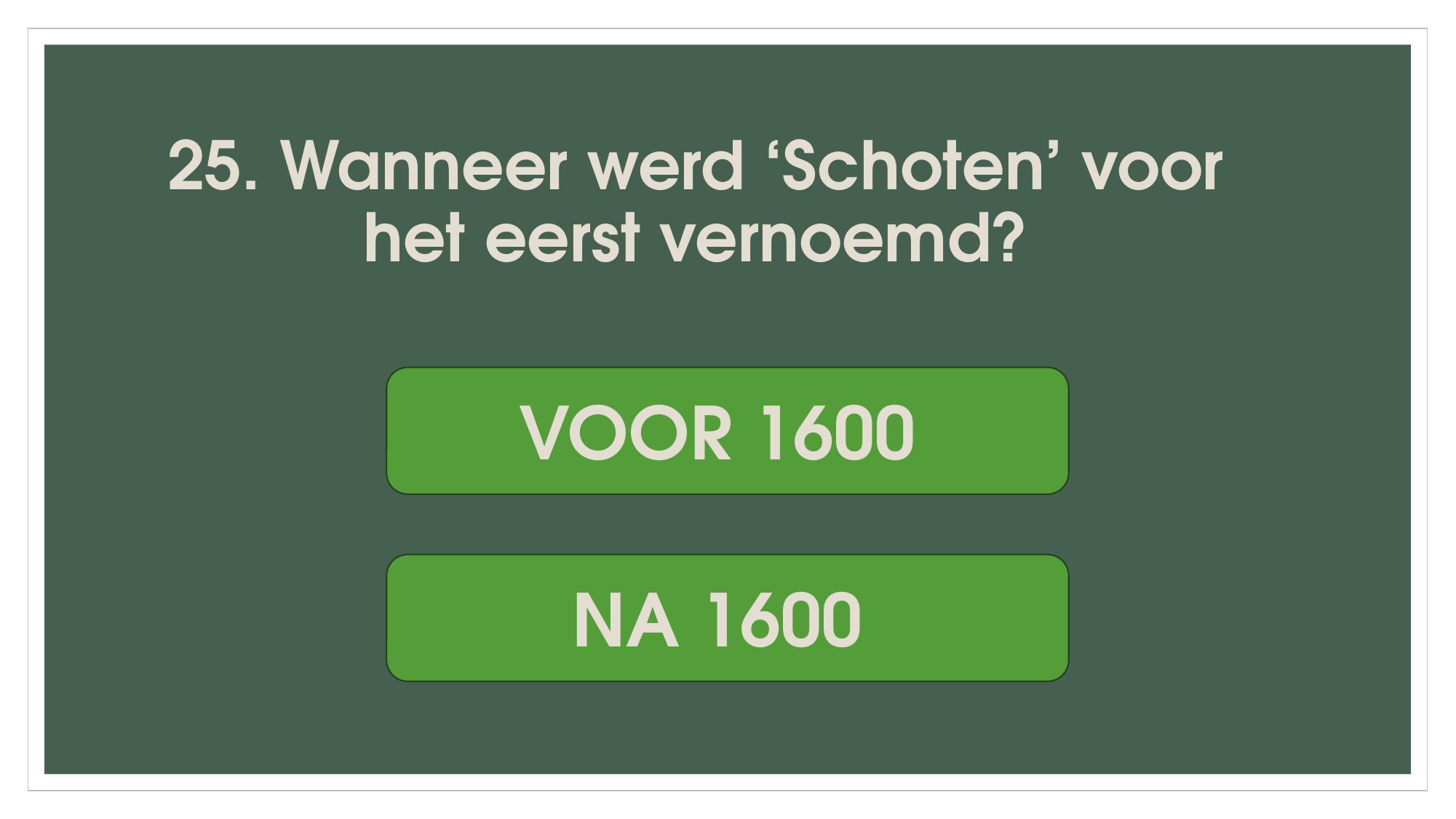

25. Wanneer werd ‘Schoten’ voor het eerst vernoemd?
VOOR 1600
NA 1600